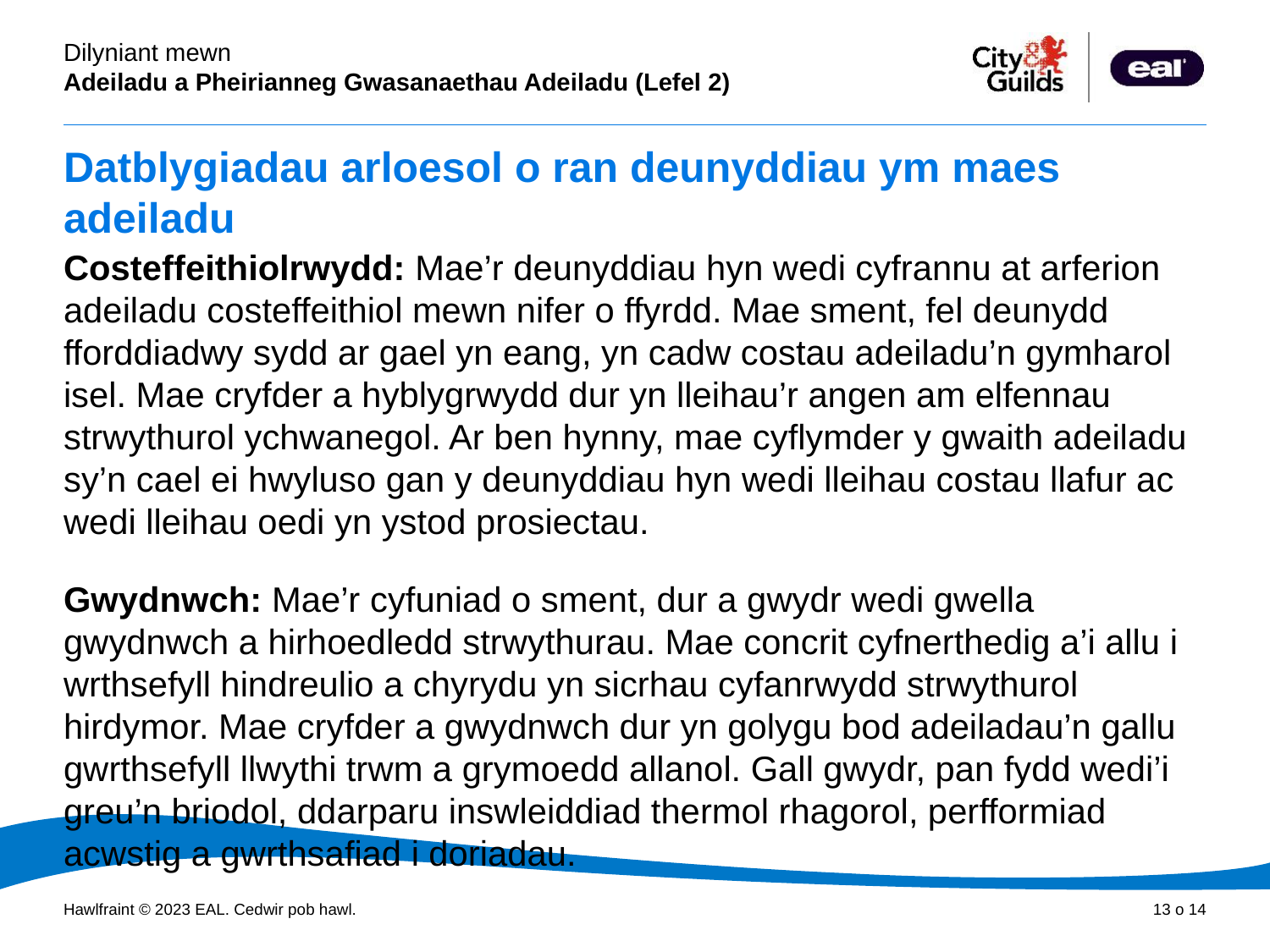

# Datblygiadau arloesol o ran deunyddiau ym maes adeiladu

Costeffeithiolrwydd: Mae’r deunyddiau hyn wedi cyfrannu at arferion adeiladu costeffeithiol mewn nifer o ffyrdd. Mae sment, fel deunydd fforddiadwy sydd ar gael yn eang, yn cadw costau adeiladu’n gymharol isel. Mae cryfder a hyblygrwydd dur yn lleihau’r angen am elfennau strwythurol ychwanegol. Ar ben hynny, mae cyflymder y gwaith adeiladu sy’n cael ei hwyluso gan y deunyddiau hyn wedi lleihau costau llafur ac wedi lleihau oedi yn ystod prosiectau.
Gwydnwch: Mae’r cyfuniad o sment, dur a gwydr wedi gwella gwydnwch a hirhoedledd strwythurau. Mae concrit cyfnerthedig a’i allu i wrthsefyll hindreulio a chyrydu yn sicrhau cyfanrwydd strwythurol hirdymor. Mae cryfder a gwydnwch dur yn golygu bod adeiladau’n gallu gwrthsefyll llwythi trwm a grymoedd allanol. Gall gwydr, pan fydd wedi’i greu’n briodol, ddarparu inswleiddiad thermol rhagorol, perfformiad acwstig a gwrthsafiad i doriadau.